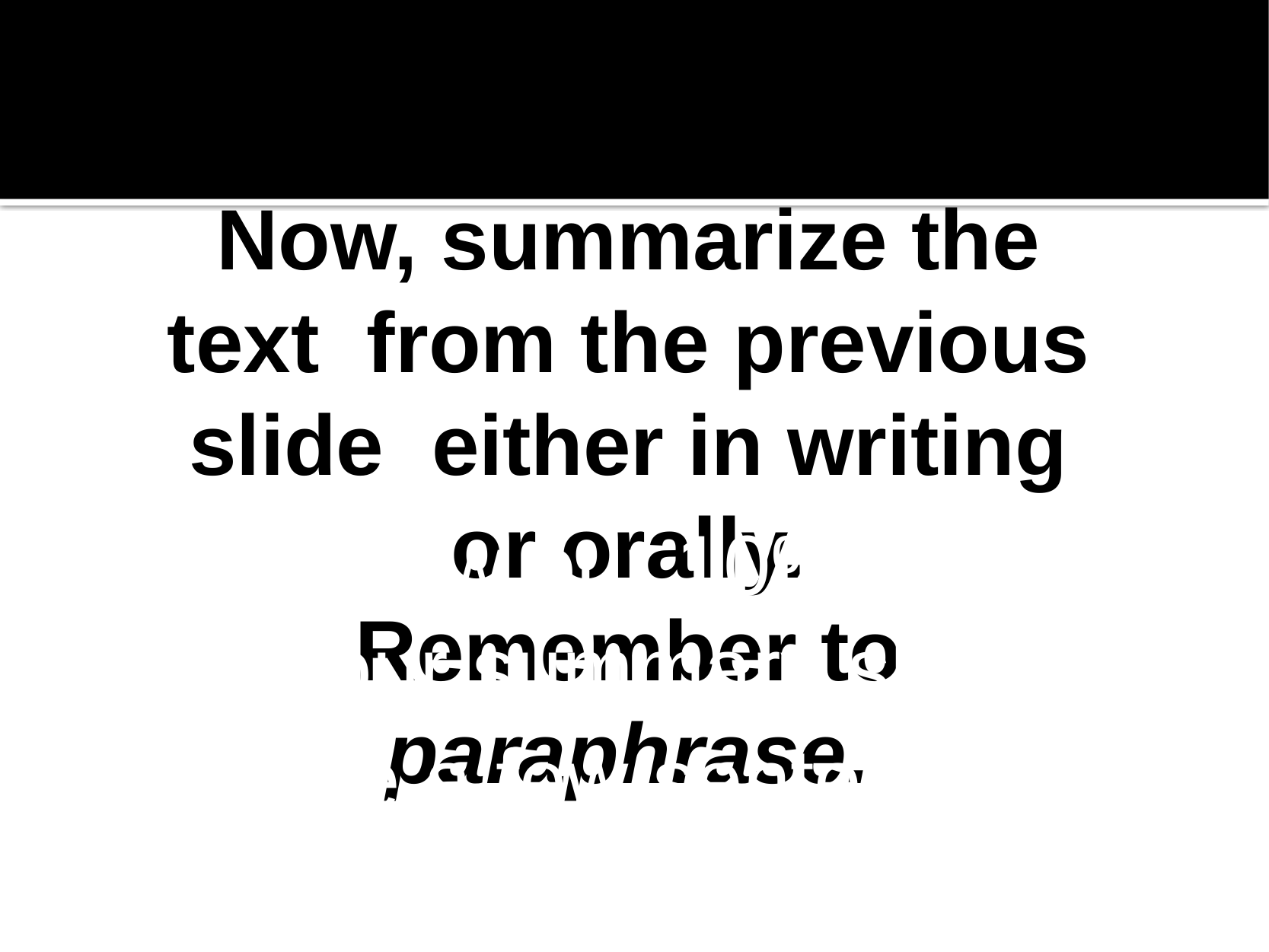

# Now, summarize the text  from the previous slide  either in writing or orally.
Remember to paraphrase.
If you follow our 10% to 25%
rule, your summary should
only be a few sentences.